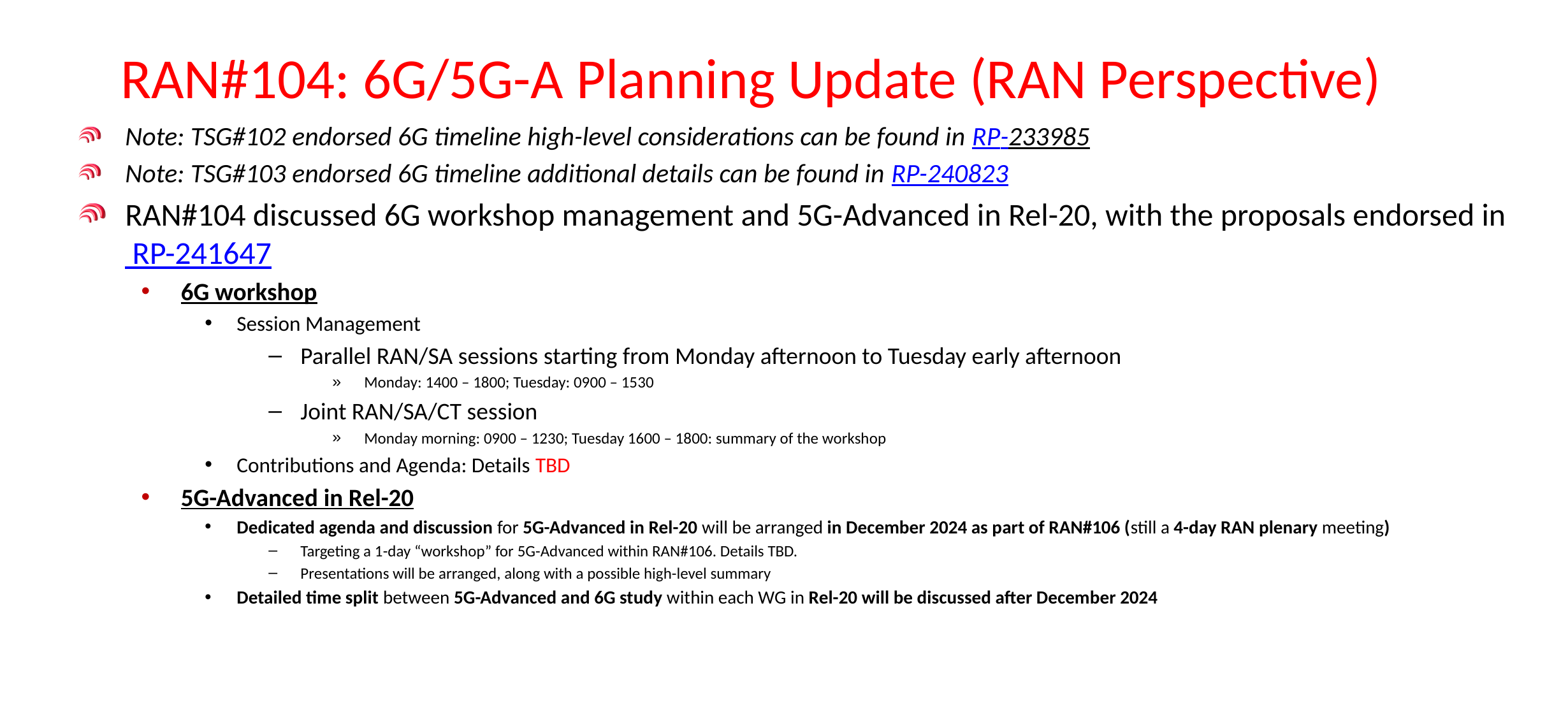

# RAN#104: 6G/5G-A Planning Update (RAN Perspective)
Note: TSG#102 endorsed 6G timeline high-level considerations can be found in RP-233985
Note: TSG#103 endorsed 6G timeline additional details can be found in RP-240823
RAN#104 discussed 6G workshop management and 5G-Advanced in Rel-20, with the proposals endorsed in RP-241647
6G workshop
Session Management
Parallel RAN/SA sessions starting from Monday afternoon to Tuesday early afternoon
Monday: 1400 – 1800; Tuesday: 0900 – 1530
Joint RAN/SA/CT session
Monday morning: 0900 – 1230; Tuesday 1600 – 1800: summary of the workshop
Contributions and Agenda: Details TBD
5G-Advanced in Rel-20
Dedicated agenda and discussion for 5G-Advanced in Rel-20 will be arranged in December 2024 as part of RAN#106 (still a 4-day RAN plenary meeting)
Targeting a 1-day “workshop” for 5G-Advanced within RAN#106. Details TBD.
Presentations will be arranged, along with a possible high-level summary
Detailed time split between 5G-Advanced and 6G study within each WG in Rel-20 will be discussed after December 2024